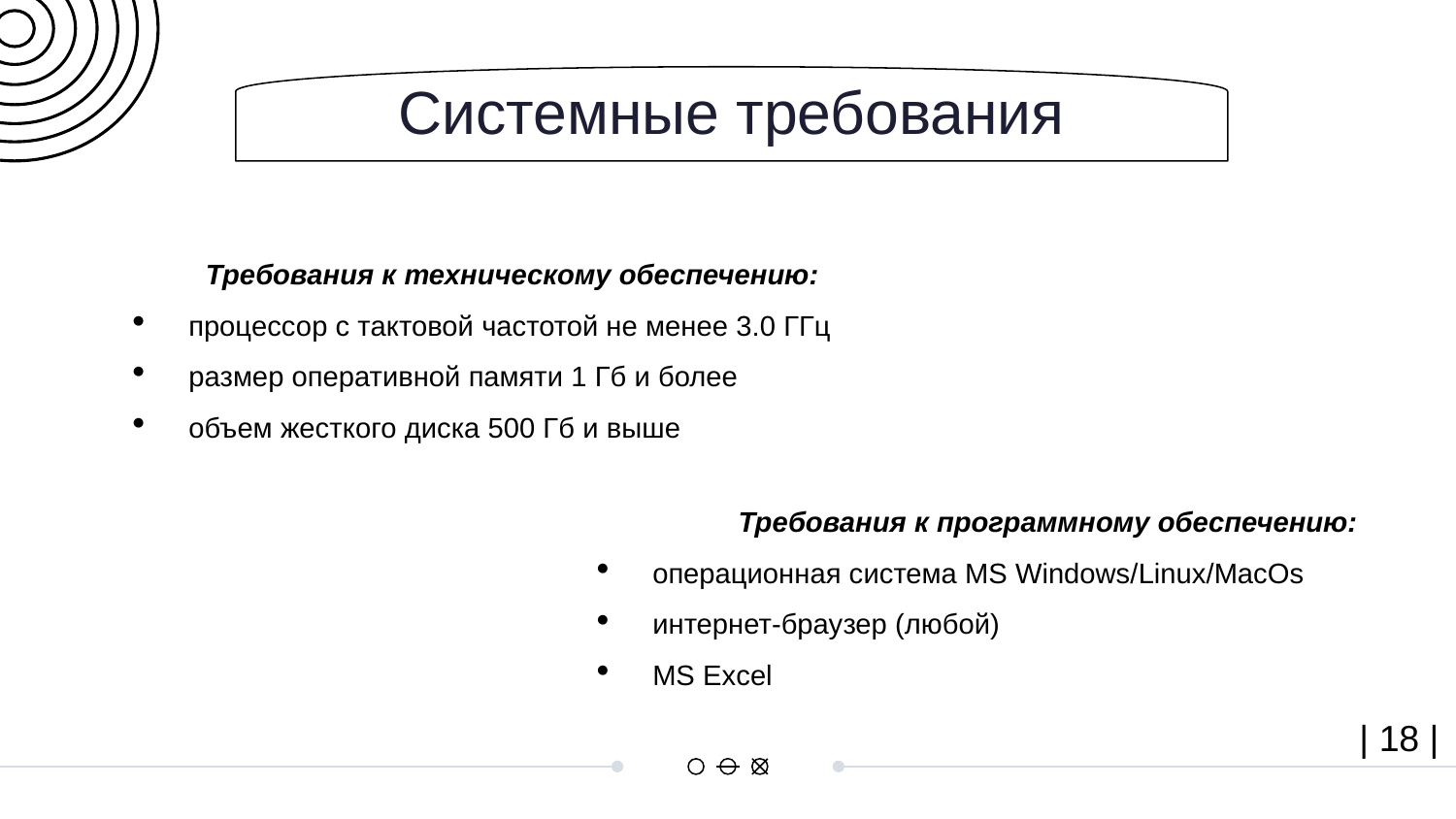

# Системные требования

Требования к техническому обеспечению:
процессор с тактовой частотой не менее 3.0 ГГц
размер оперативной памяти 1 Гб и более
объем жесткого диска 500 Гб и выше
Требования к программному обеспечению:
операционная система MS Windows/Linux/MacOs
интернет-браузер (любой)
MS Excel
 | 18 |